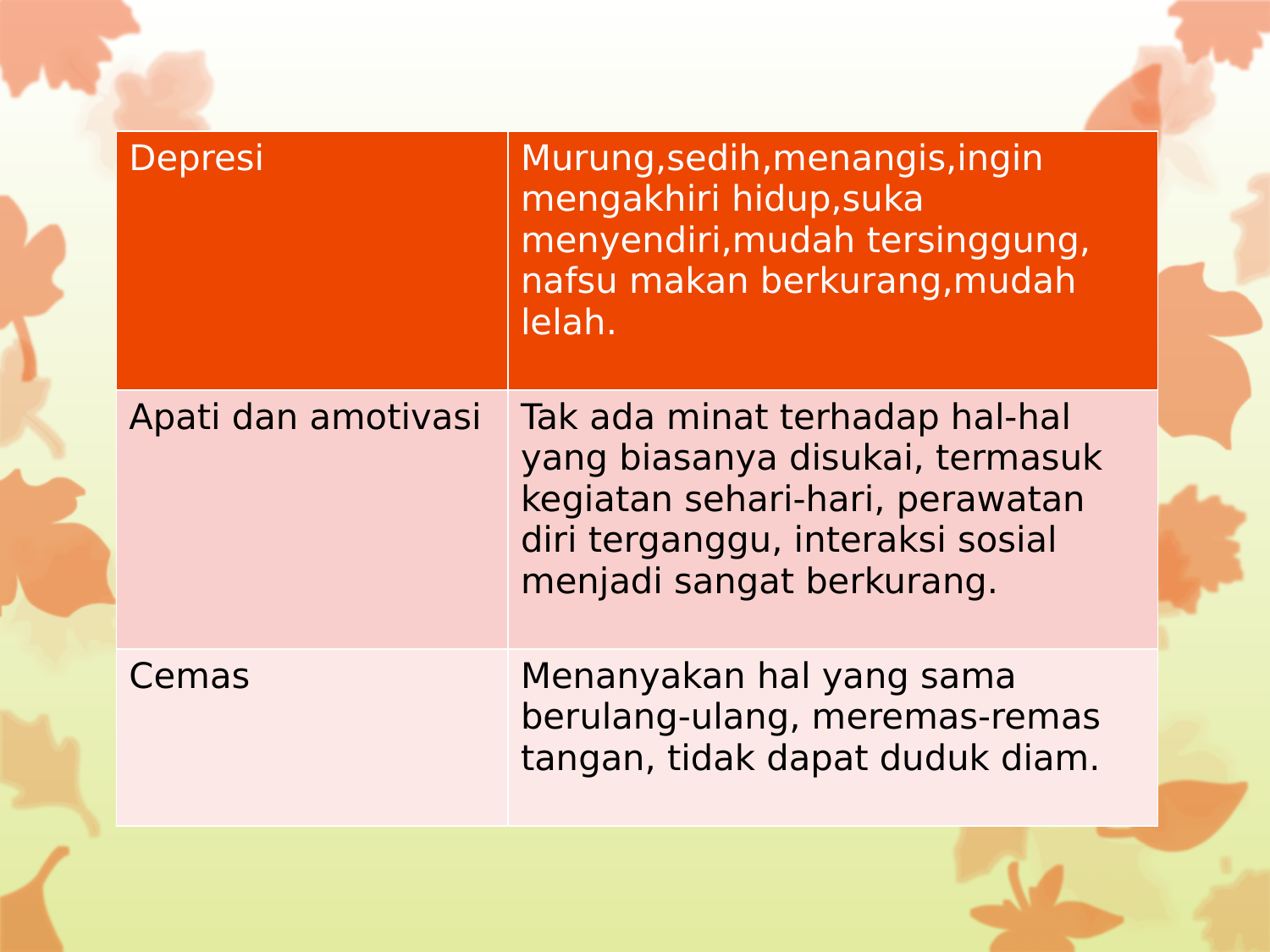

| Depresi | Murung,sedih,menangis,ingin mengakhiri hidup,suka menyendiri,mudah tersinggung, nafsu makan berkurang,mudah lelah. |
| --- | --- |
| Apati dan amotivasi | Tak ada minat terhadap hal-hal yang biasanya disukai, termasuk kegiatan sehari-hari, perawatan diri terganggu, interaksi sosial menjadi sangat berkurang. |
| Cemas | Menanyakan hal yang sama berulang-ulang, meremas-remas tangan, tidak dapat duduk diam. |